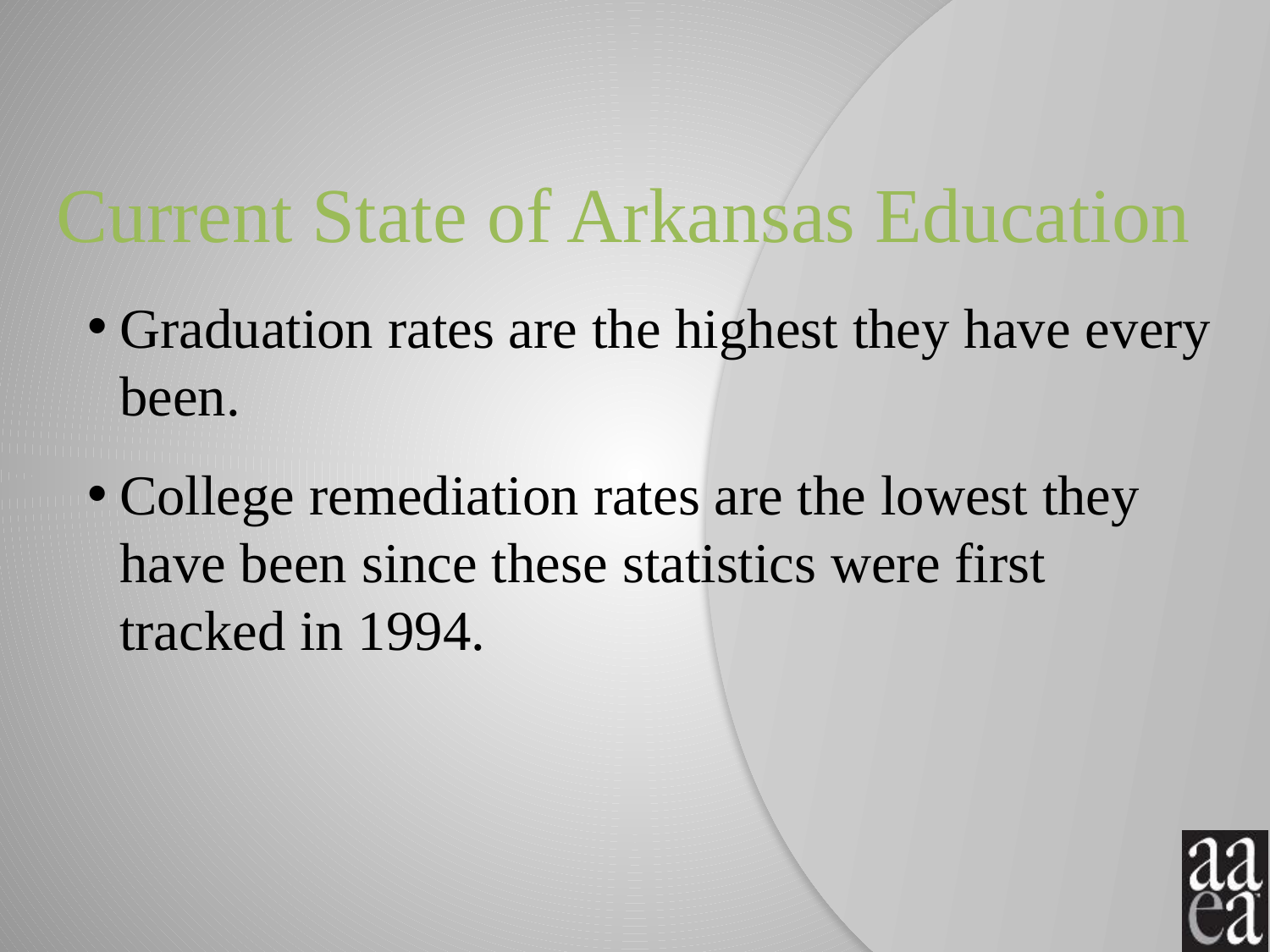

# Current State of Arkansas Education
Graduation rates are the highest they have every been.
College remediation rates are the lowest they have been since these statistics were first tracked in 1994.